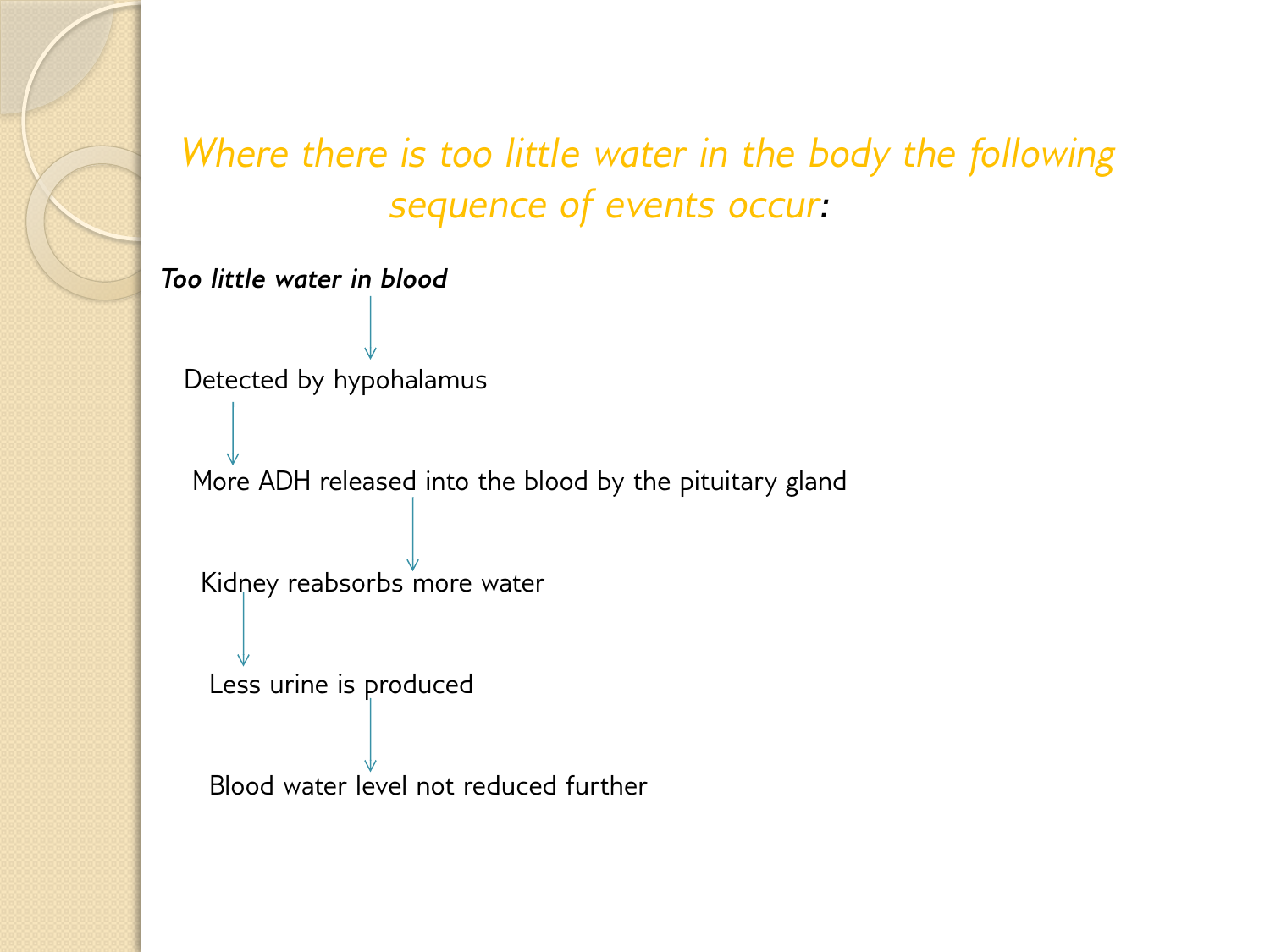

Where there is too little water in the body the following sequence of events occur:

           Too little water in blood

              Detected by hypohalamus

               More ADH released into the blood by the pituitary gland

                Kidney reabsorbs more water

                 Less urine is produced

                 Blood water level not reduced further